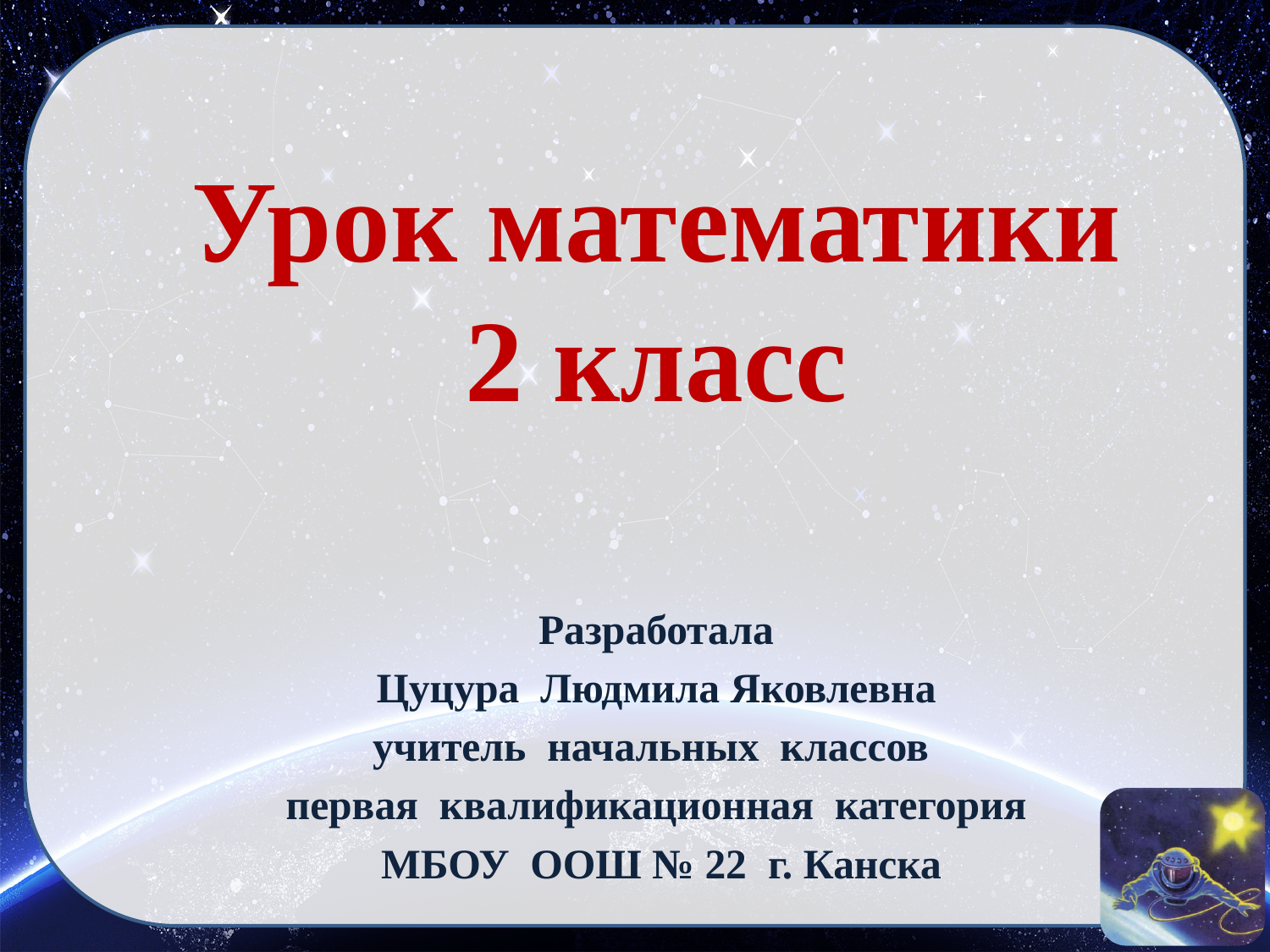

Урок математики
2 класс
    Разработала
    Цуцура  Людмила Яковлевна
    учитель  начальных  классов
    первая  квалификационная  категория
     МБОУ  ООШ № 22  г. Канска